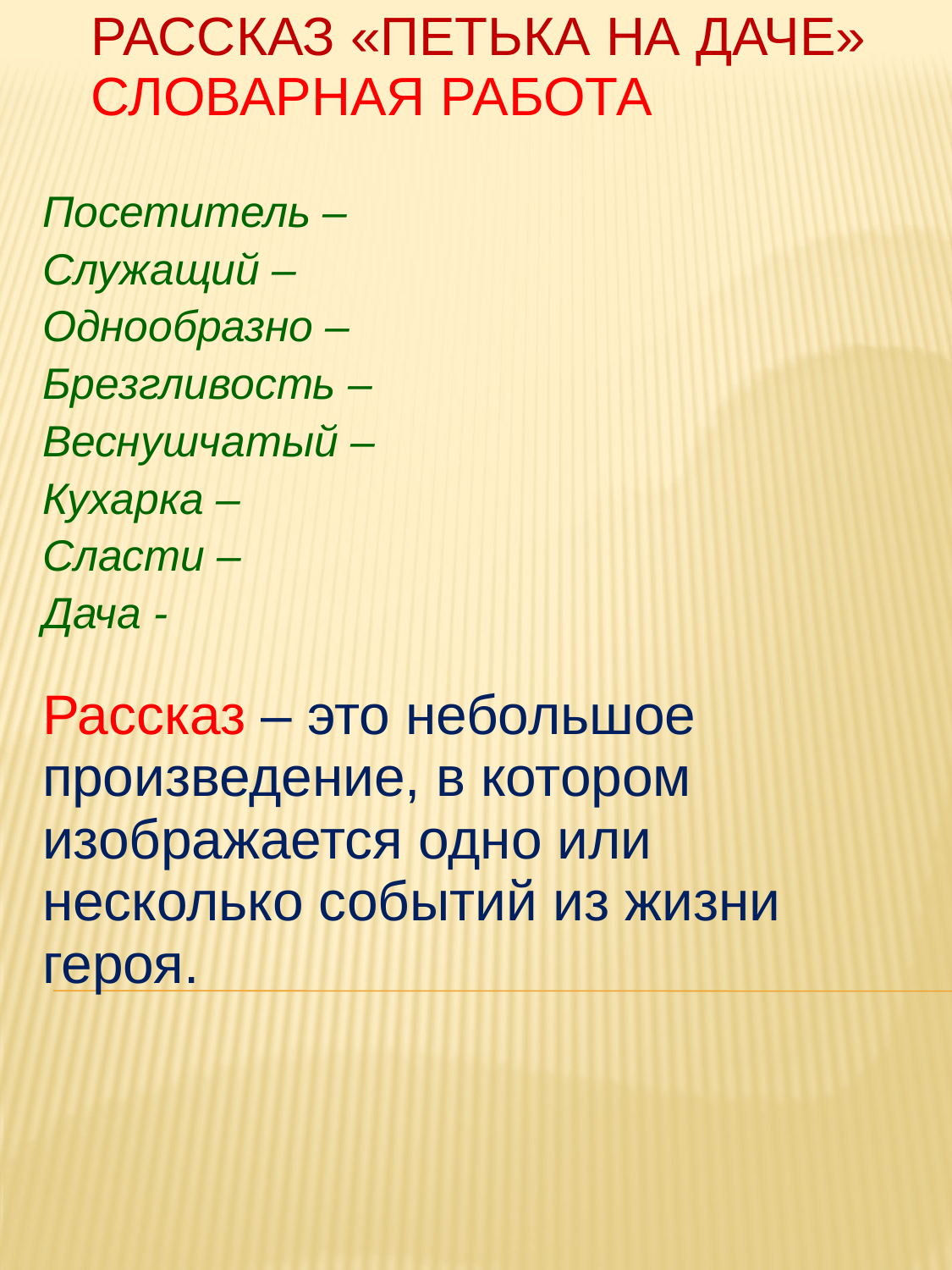

# Рассказ «Петька на даче» Словарная работа
Посетитель –
Служащий –
Однообразно –
Брезгливость –
Веснушчатый –
Кухарка –
Сласти –
Дача -

Рассказ – это небольшое произведение, в котором изображается одно или несколько событий из жизни героя.